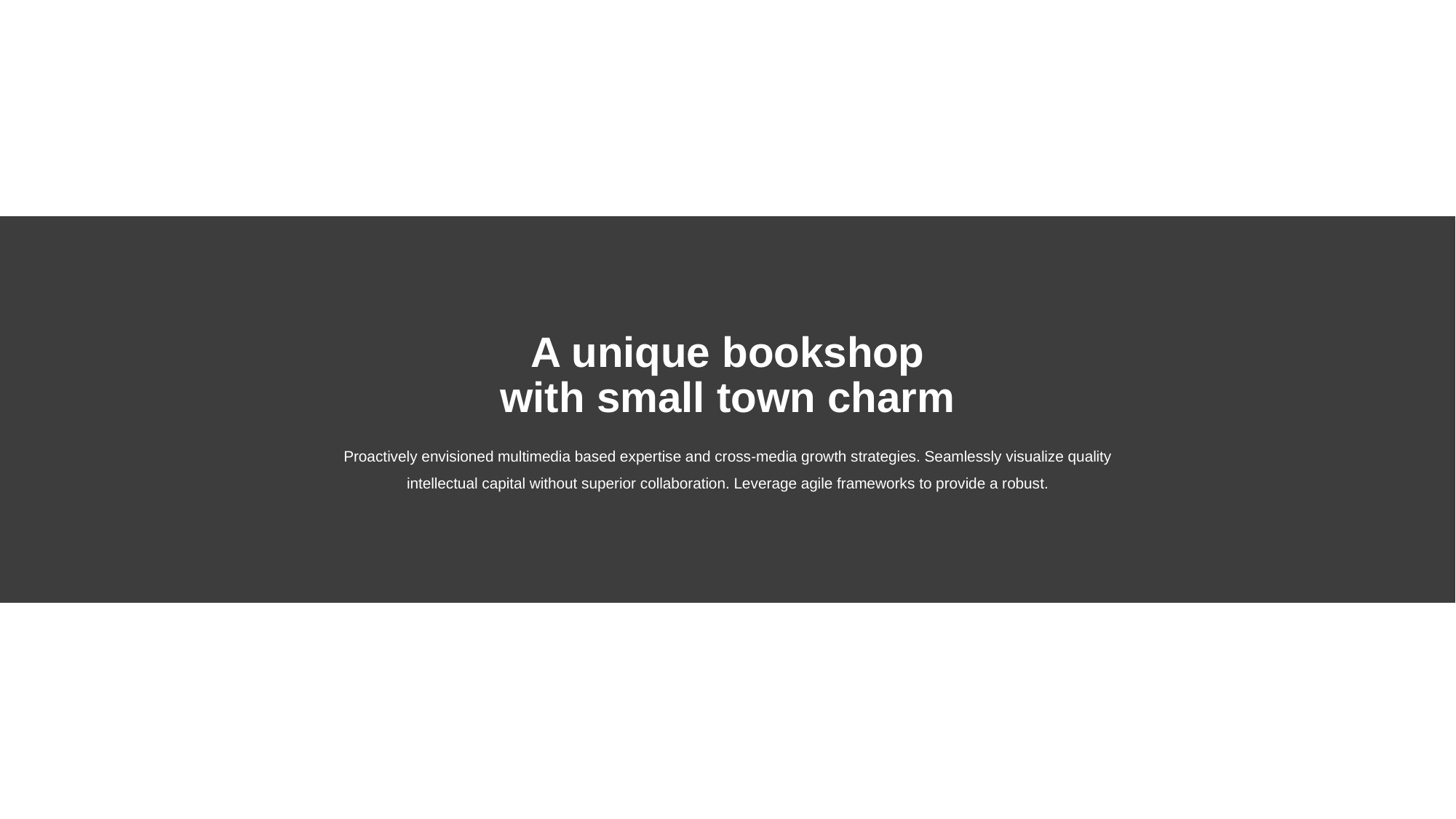

A unique bookshop
with small town charm
Proactively envisioned multimedia based expertise and cross-media growth strategies. Seamlessly visualize quality intellectual capital without superior collaboration. Leverage agile frameworks to provide a robust.
W   W   W   .   M   U   V   I   O   .   C   O   M